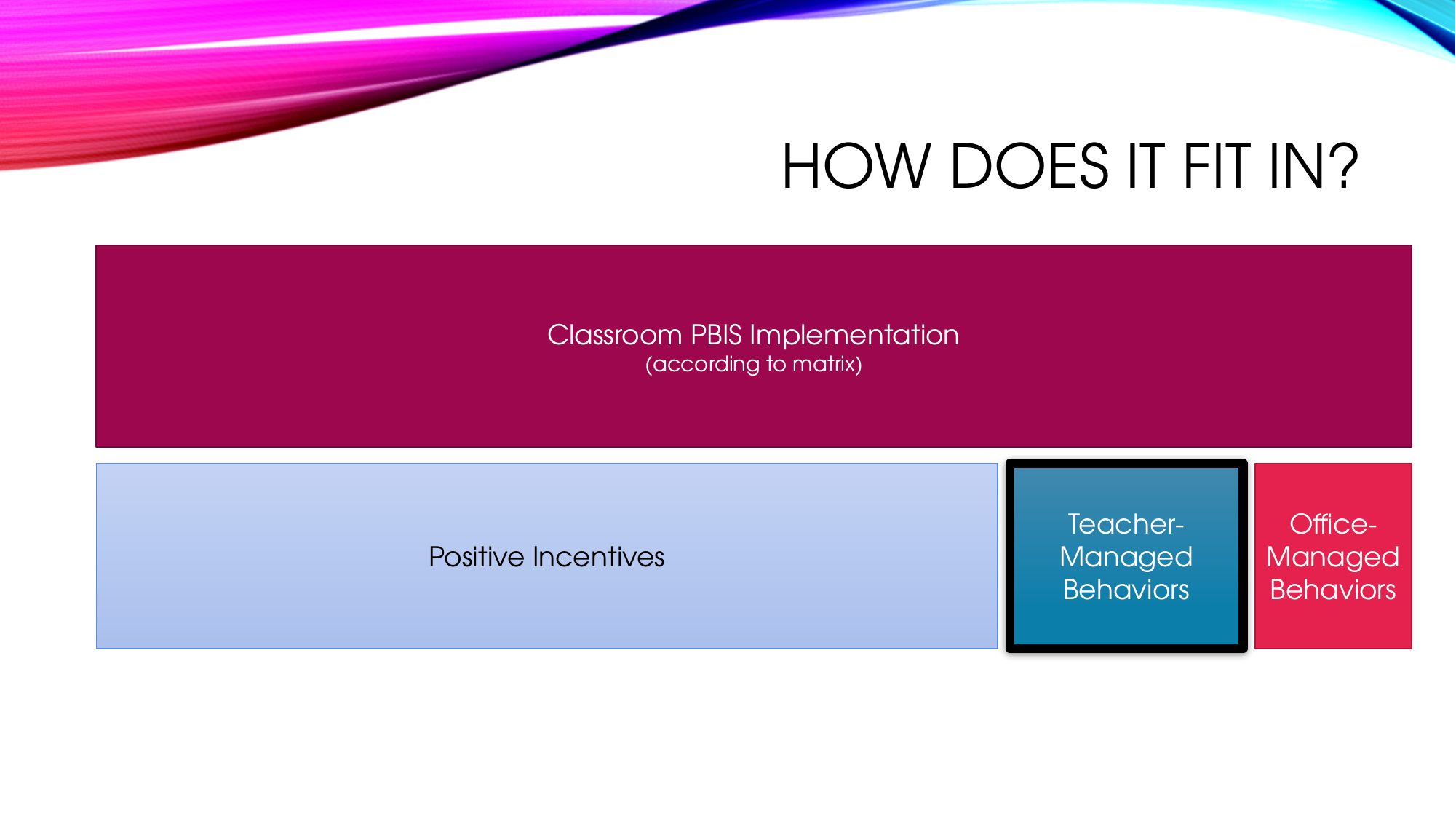

# How Does It Fit In?
Classroom PBIS Implementation
(according to matrix)

Teacher-Managed Behaviors
Office-Managed Behaviors
Positive Incentives